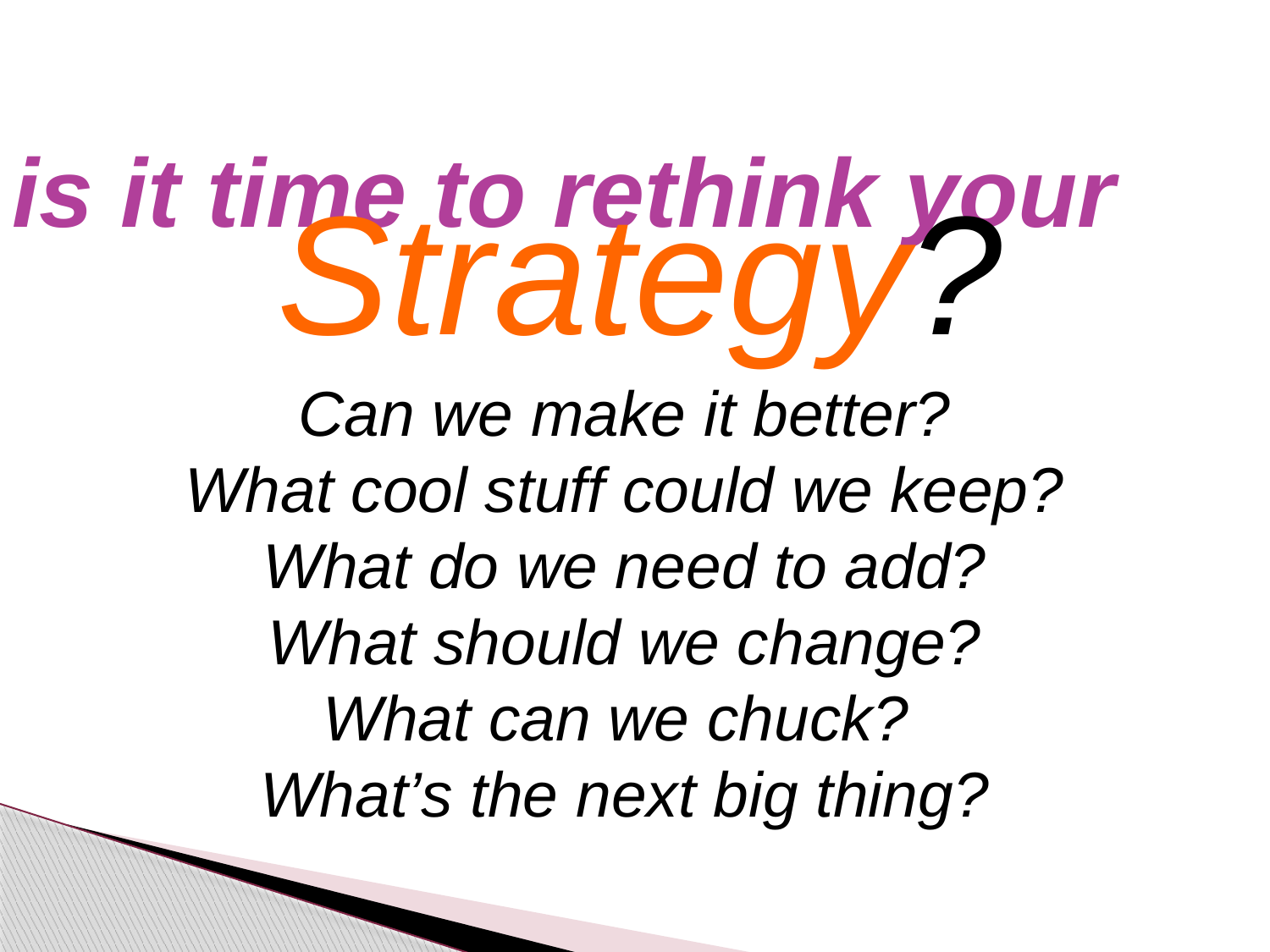

is it time to rethink your
Strategy?
Can we make it better?
What cool stuff could we keep?
What do we need to add?
What should we change?
What can we chuck?
What’s the next big thing?